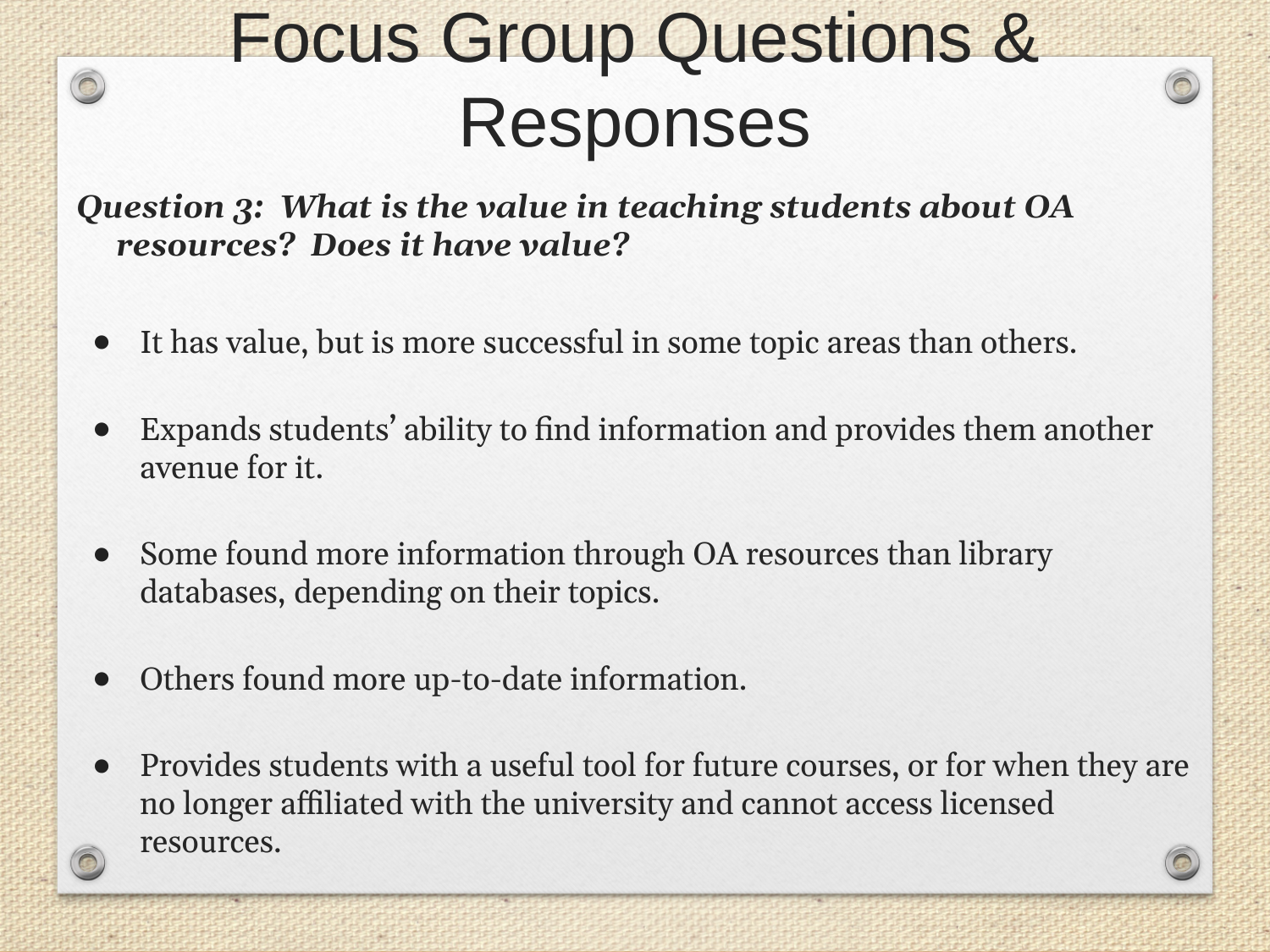

# Focus Group Questions & Responses
Question 3:  What is the value in teaching students about OA resources?  Does it have value?

It has value, but is more successful in some topic areas than others.
Expands students’ ability to find information and provides them another avenue for it.
Some found more information through OA resources than library databases, depending on their topics.
Others found more up-to-date information.
Provides students with a useful tool for future courses, or for when they are no longer affiliated with the university and cannot access licensed resources.